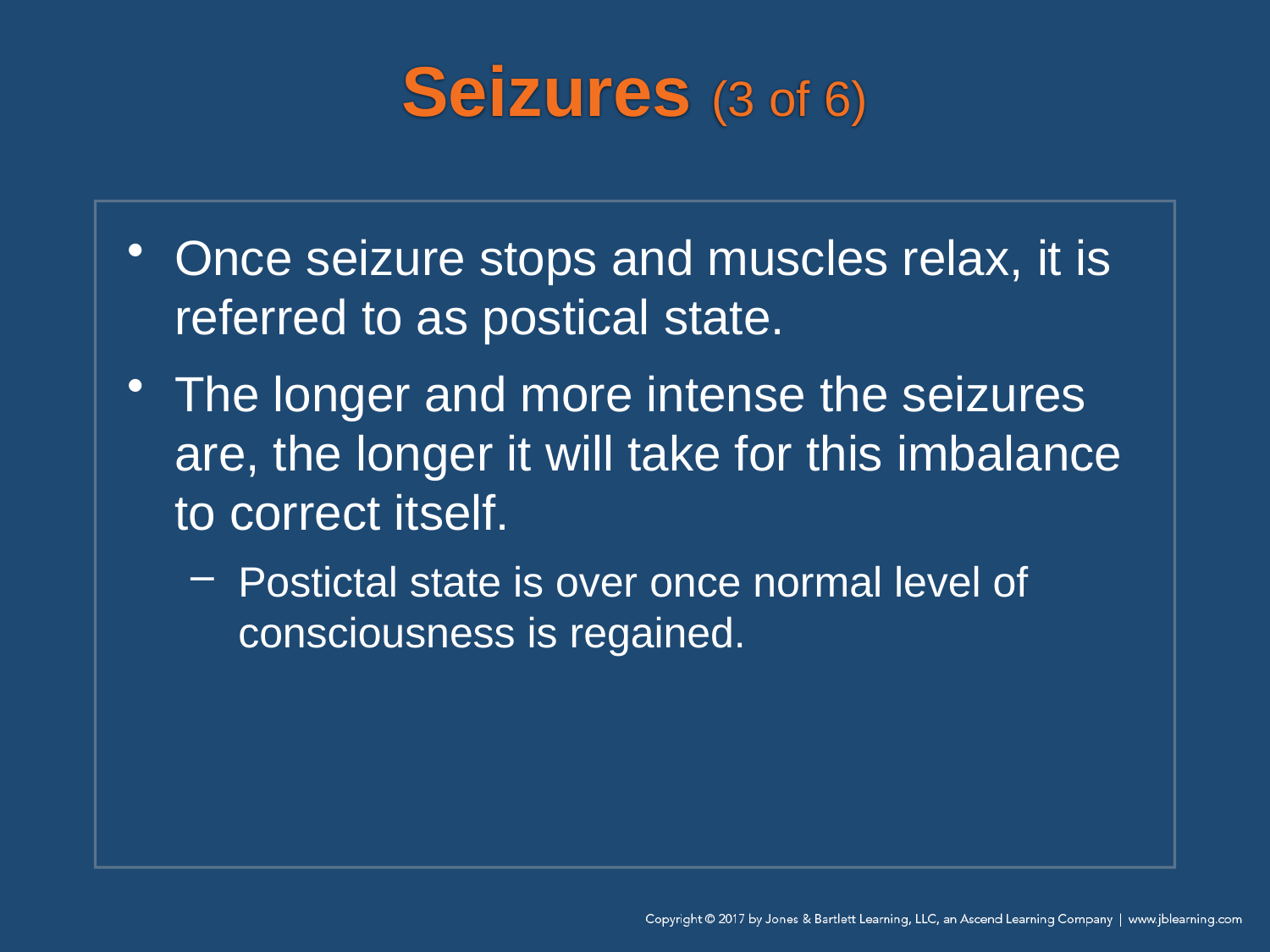

# Seizures (3 of 6)
Once seizure stops and muscles relax, it is referred to as postical state.
The longer and more intense the seizures are, the longer it will take for this imbalance to correct itself.
Postictal state is over once normal level of consciousness is regained.